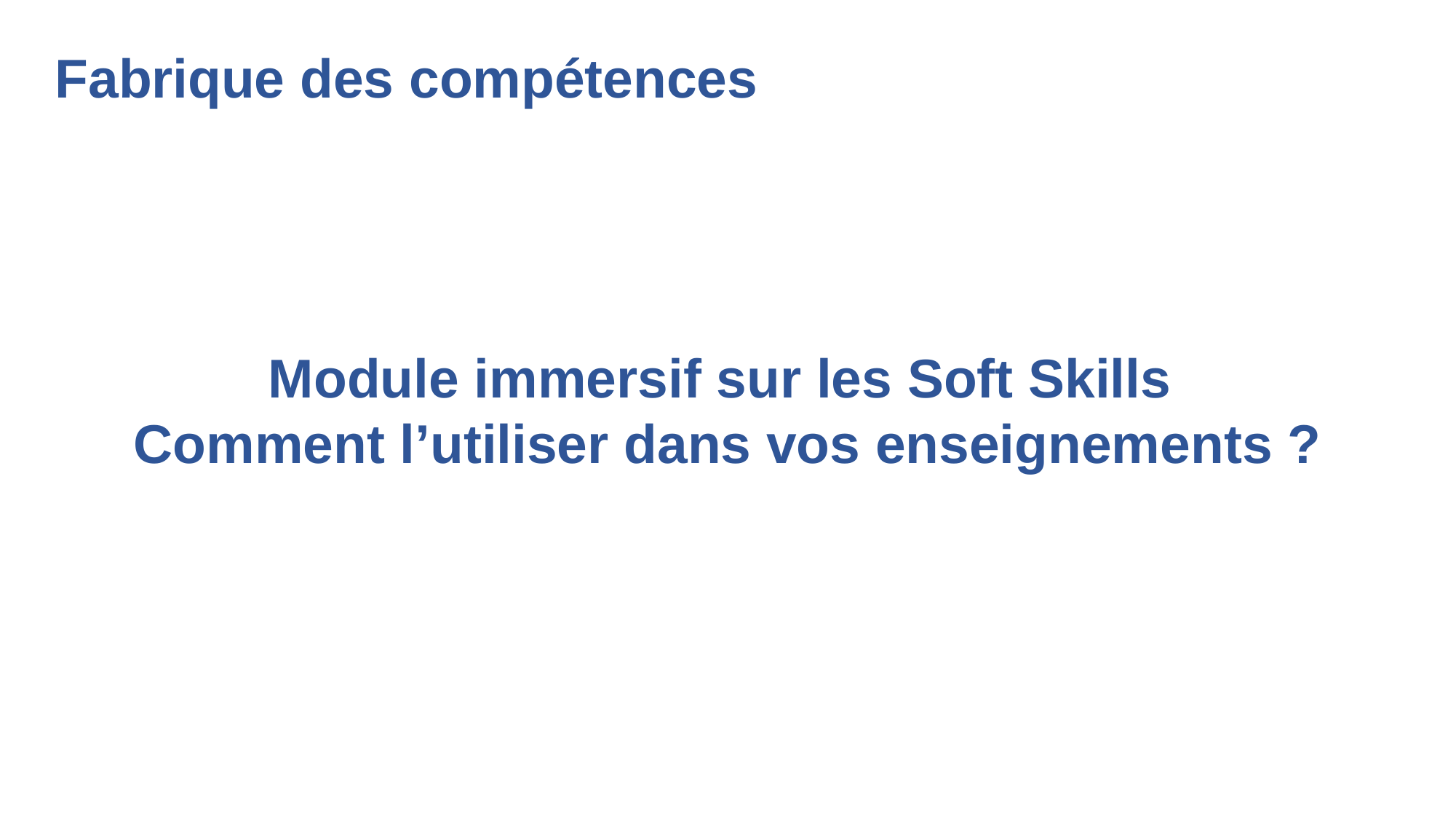

Fabrique des compétences
Module immersif sur les Soft Skills
Comment l’utiliser dans vos enseignements ?